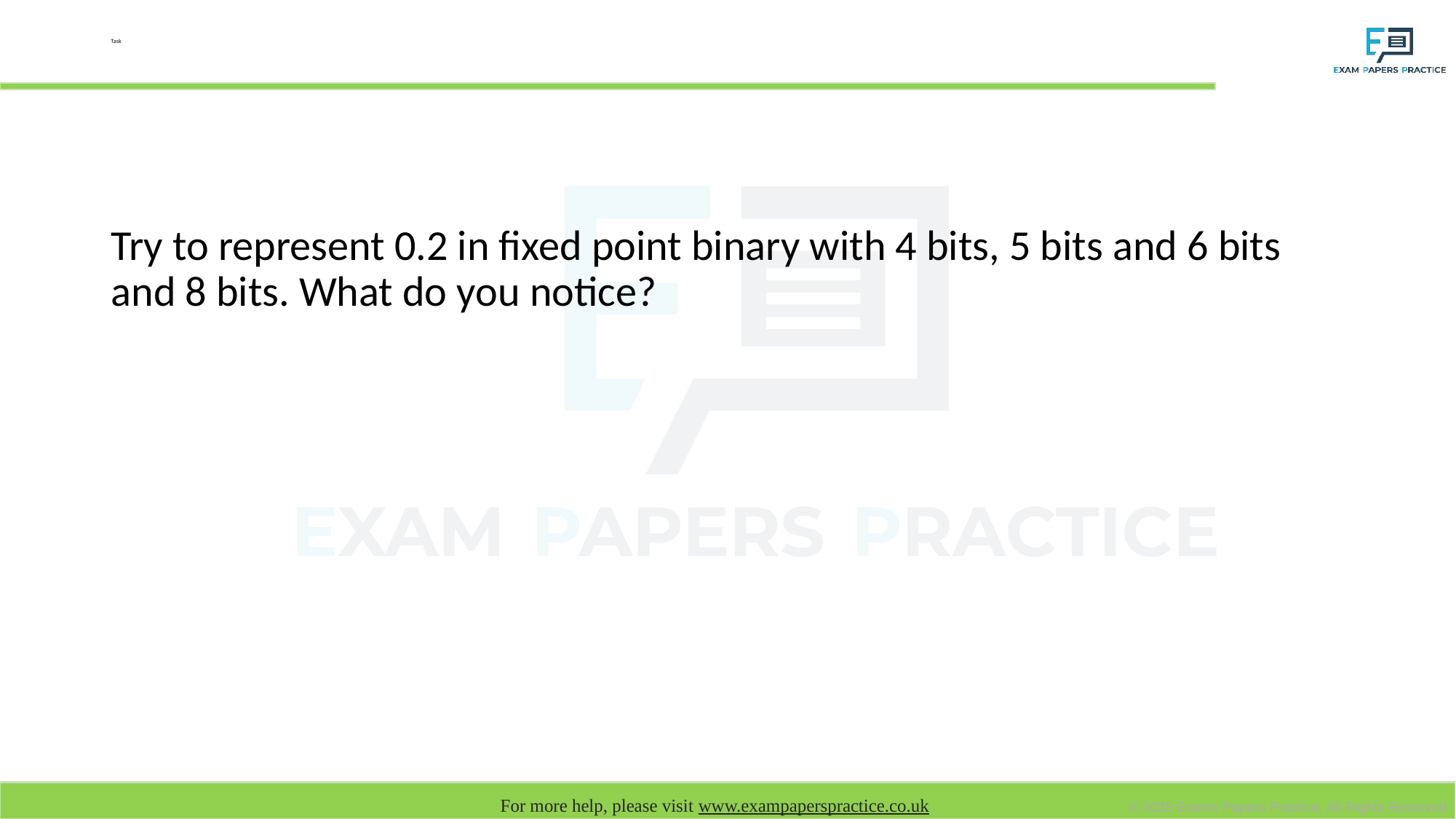

# Task
Try to represent 0.2 in fixed point binary with 4 bits, 5 bits and 6 bits and 8 bits. What do you notice?